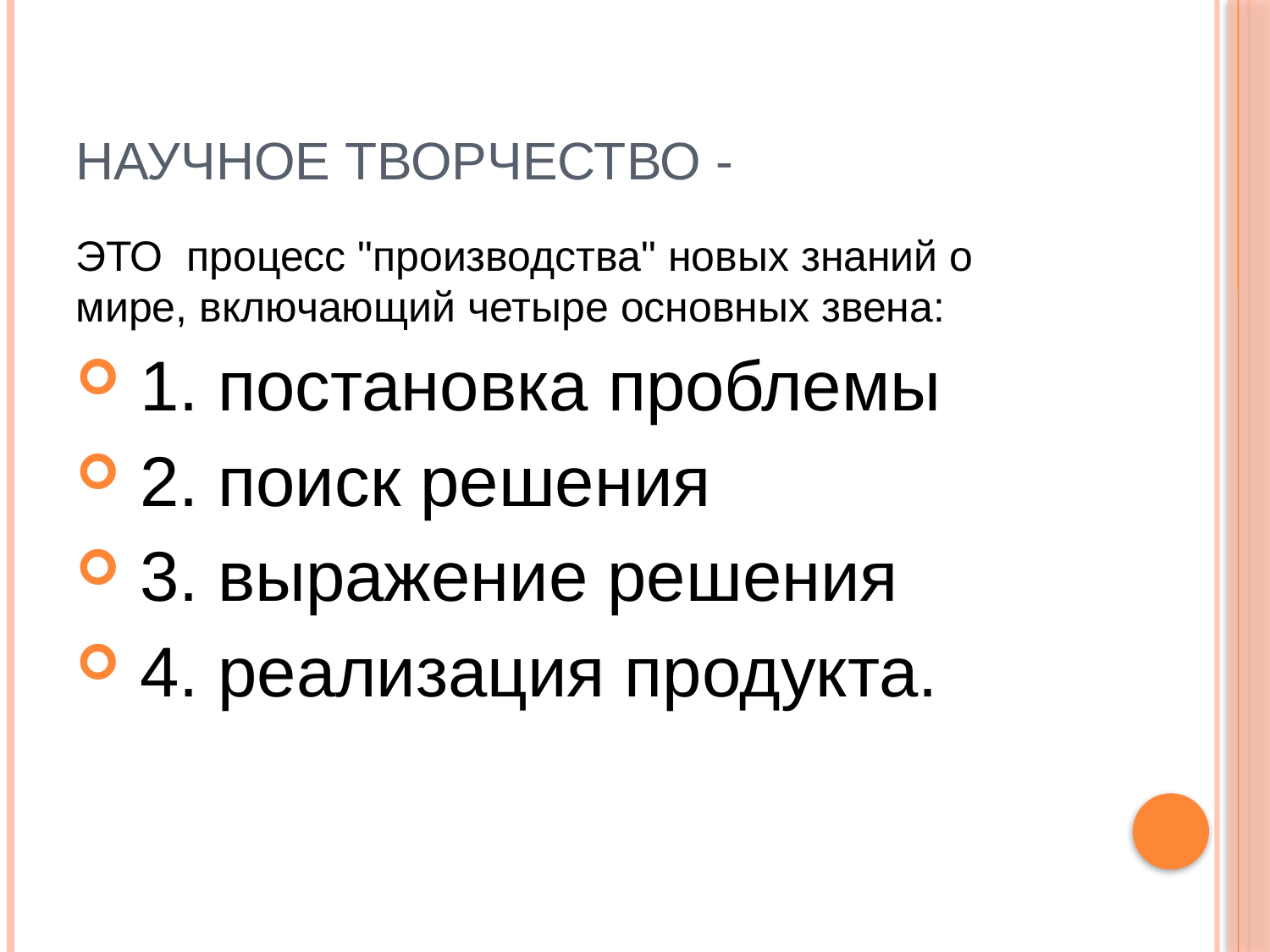

# Научное творчество -
ЭТО  процесс "производства" новых знаний о мире, включающий четыре основных звена:
 1. постановка проблемы
 2. поиск решения
 3. выражение решения
 4. реализация продукта.